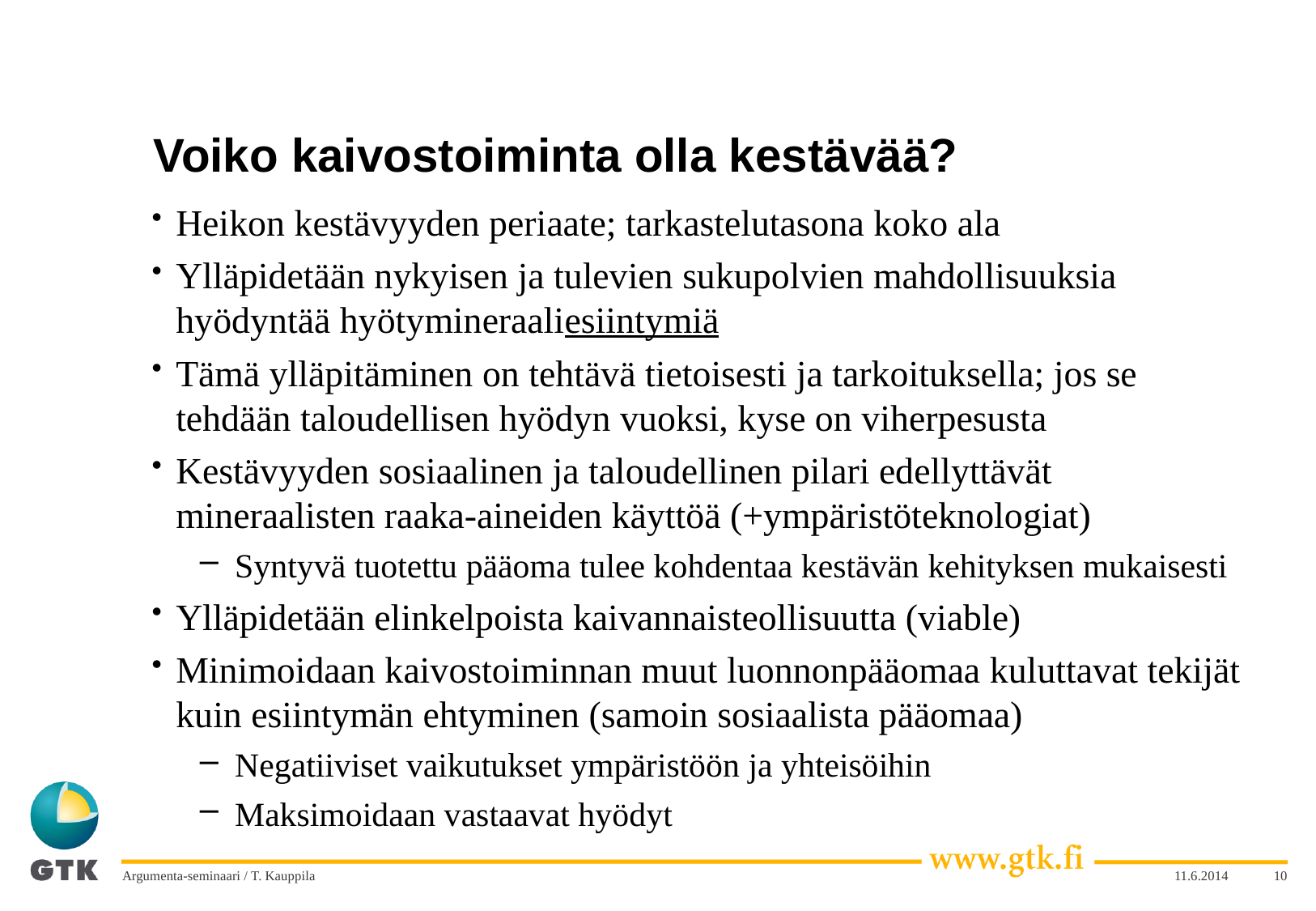

# Voiko kaivostoiminta olla kestävää?
Heikon kestävyyden periaate; tarkastelutasona koko ala
Ylläpidetään nykyisen ja tulevien sukupolvien mahdollisuuksia hyödyntää hyötymineraaliesiintymiä
Tämä ylläpitäminen on tehtävä tietoisesti ja tarkoituksella; jos se tehdään taloudellisen hyödyn vuoksi, kyse on viherpesusta
Kestävyyden sosiaalinen ja taloudellinen pilari edellyttävät mineraalisten raaka-aineiden käyttöä (+ympäristöteknologiat)
Syntyvä tuotettu pääoma tulee kohdentaa kestävän kehityksen mukaisesti
Ylläpidetään elinkelpoista kaivannaisteollisuutta (viable)
Minimoidaan kaivostoiminnan muut luonnonpääomaa kuluttavat tekijät kuin esiintymän ehtyminen (samoin sosiaalista pääomaa)
Negatiiviset vaikutukset ympäristöön ja yhteisöihin
Maksimoidaan vastaavat hyödyt
Argumenta-seminaari / T. Kauppila
11.6.2014
10